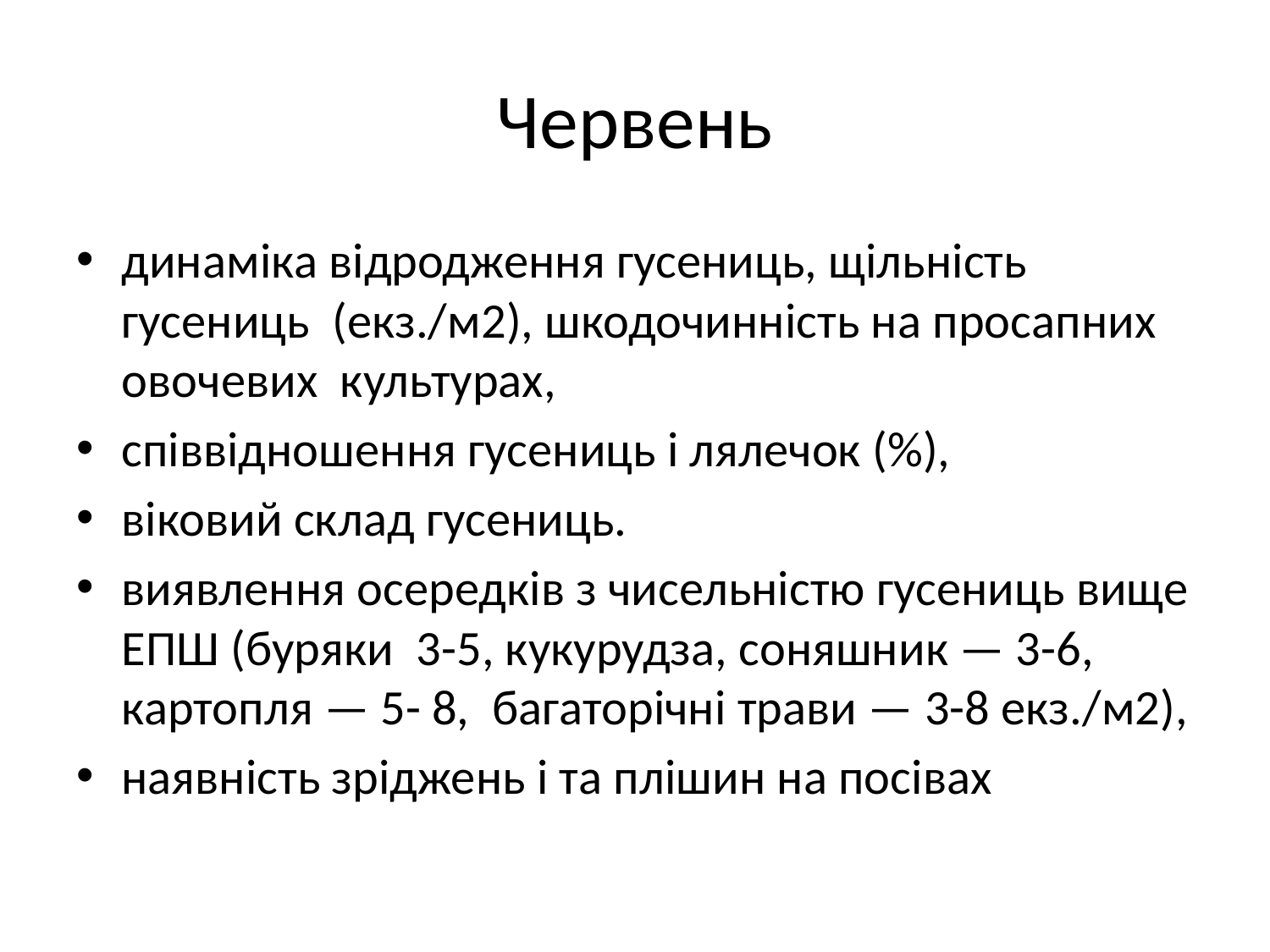

# Червень
динаміка відродження гусениць, щільність гусениць  (екз./м2), шкодочинність на просапних овочевих  культурах,
співвідношення гусениць і лялечок (%),
віковий склад гусениць.
виявлення осередків з чисельністю гусениць вище ЕПШ (буряки  3-5, кукурудза, соняшник — 3-6, картопля — 5- 8,  багаторічні трави — 3-8 екз./м2),
наявність зріджень і та плішин на посівах